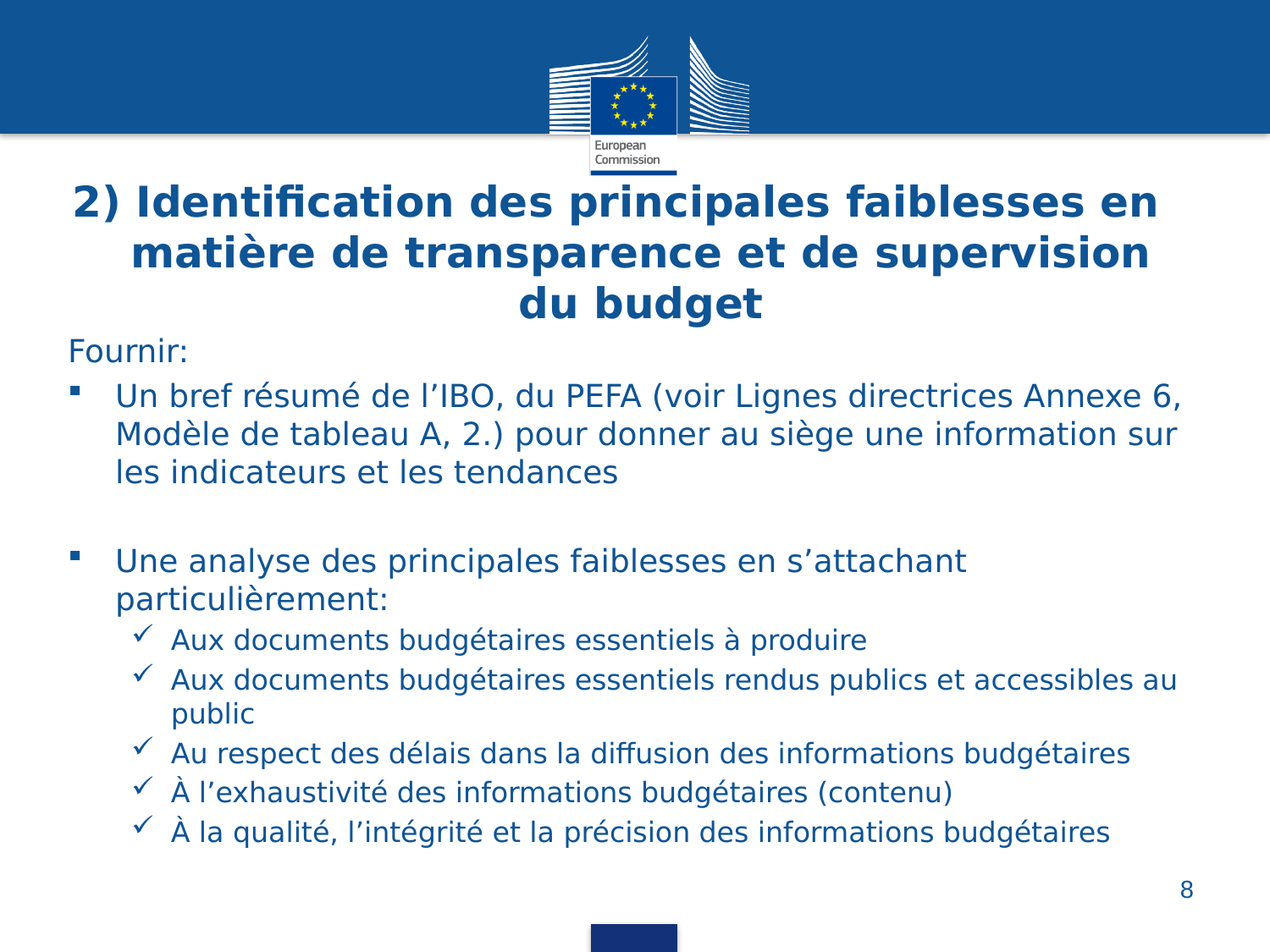

# 2) Identification des principales faiblesses en matière de transparence et de supervision du budget

Fournir:
Un bref résumé de l’IBO, du PEFA (voir Lignes directrices Annexe 6, Modèle de tableau A, 2.) pour donner au siège une information sur les indicateurs et les tendances

Une analyse des principales faiblesses en s’attachant particulièrement:
Aux documents budgétaires essentiels à produire
Aux documents budgétaires essentiels rendus publics et accessibles au public
Au respect des délais dans la diffusion des informations budgétaires
À l’exhaustivité des informations budgétaires (contenu)
À la qualité, l’intégrité et la précision des informations budgétaires

8